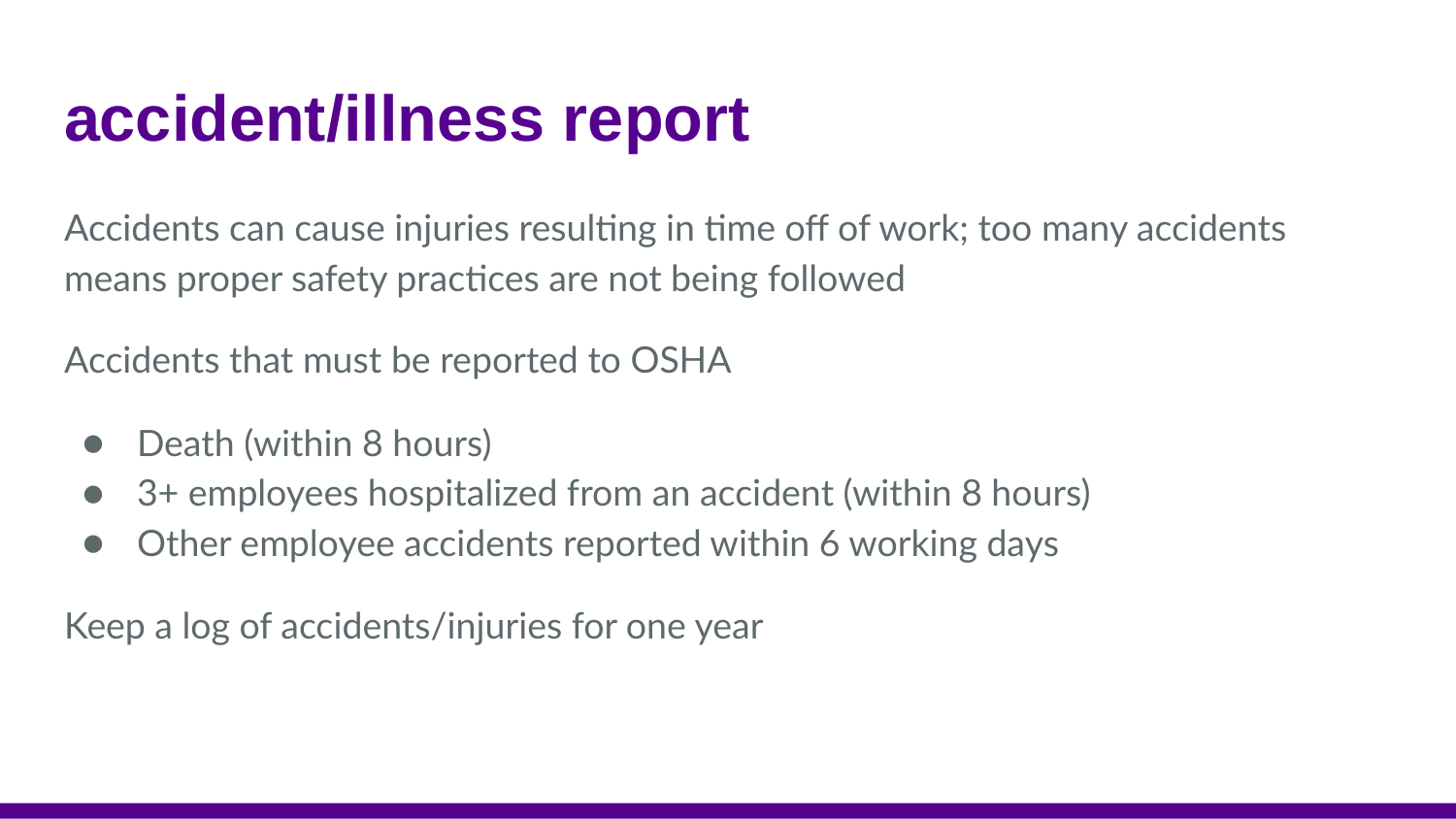

# accident/illness report
Accidents can cause injuries resulting in time off of work; too many accidents means proper safety practices are not being followed
Accidents that must be reported to OSHA
Death (within 8 hours)
3+ employees hospitalized from an accident (within 8 hours)
Other employee accidents reported within 6 working days
Keep a log of accidents/injuries for one year